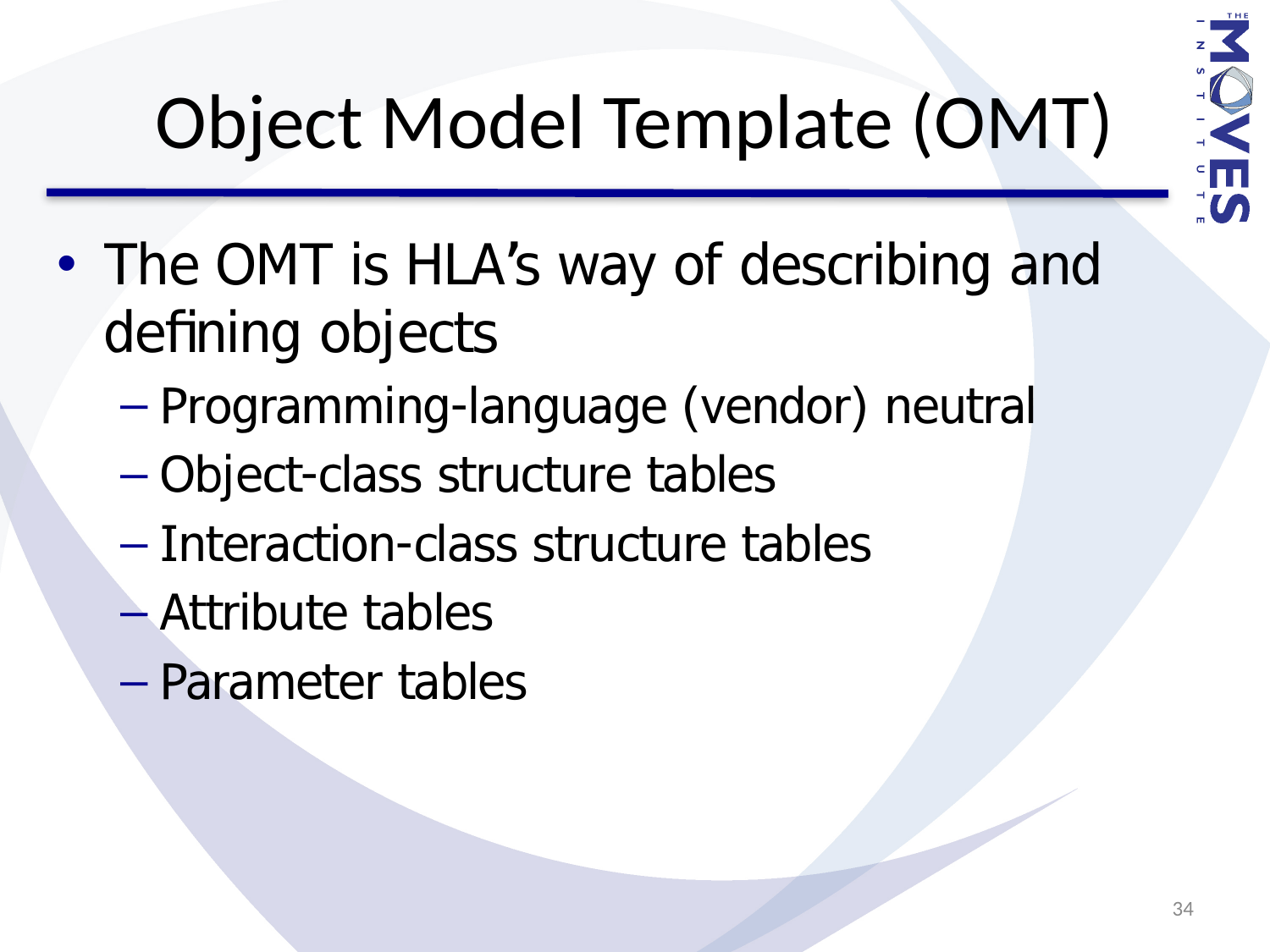

# Object Model Template (OMT)
The OMT is HLA’s way of describing and defining objects
Programming-language (vendor) neutral
Object-class structure tables
Interaction-class structure tables
Attribute tables
Parameter tables
34